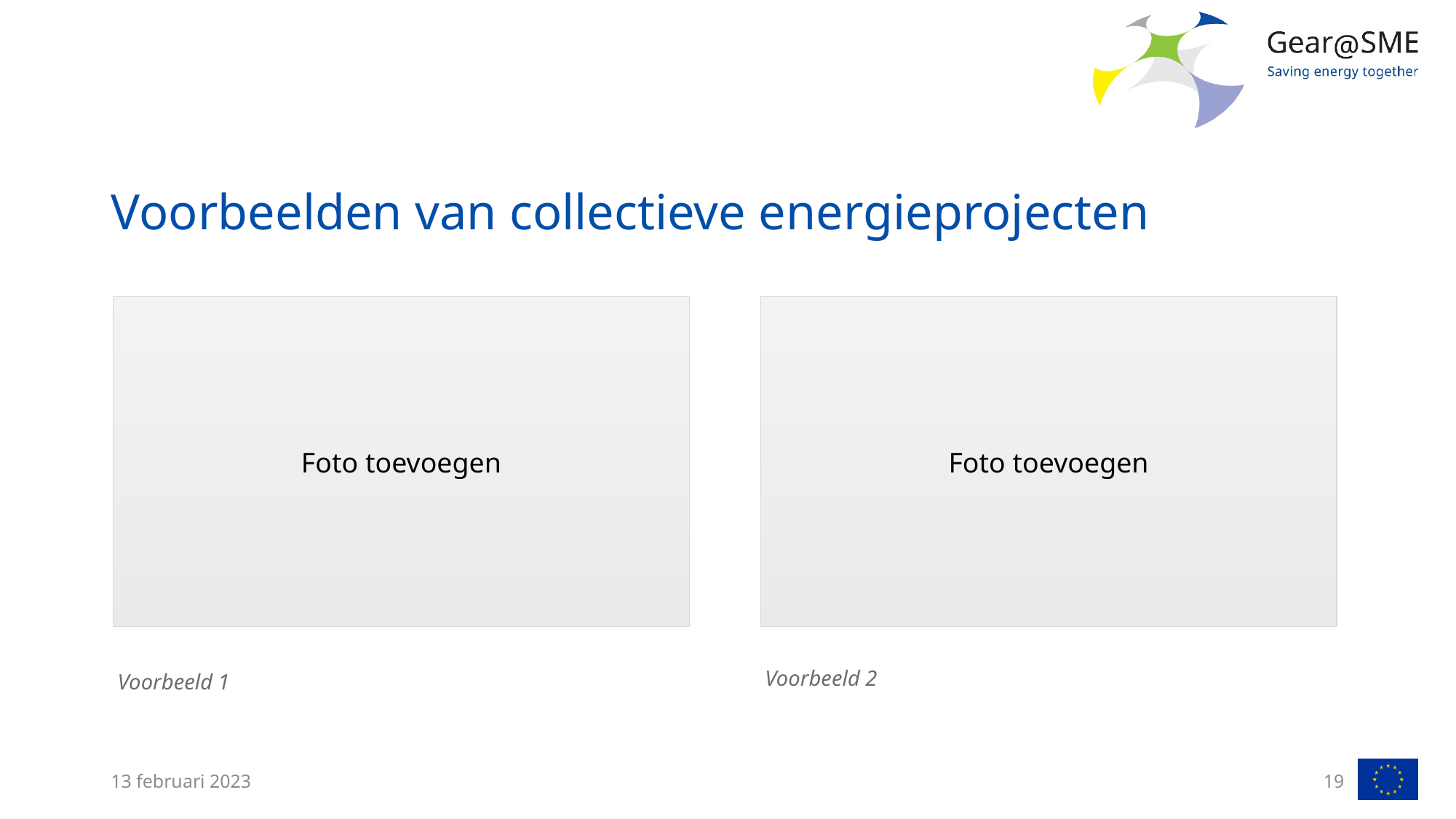

# Voorbeelden van collectieve energieprojecten
Foto toevoegen
Foto toevoegen
Voorbeeld 2
Voorbeeld 1
13 februari 2023
19